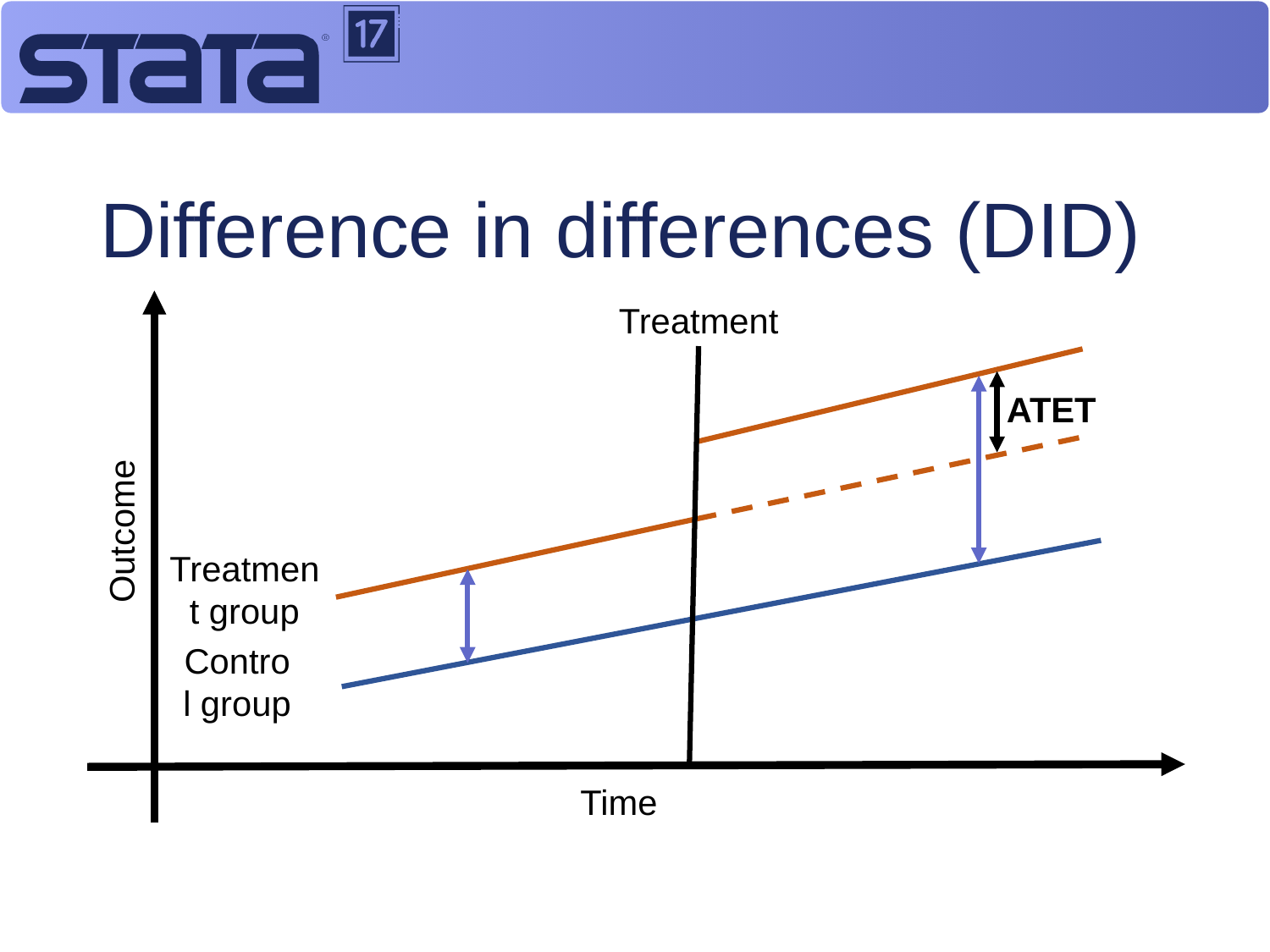

# Difference in differences (DID)
Treatment
ATET
Outcome
Treatment group
Control group
Time